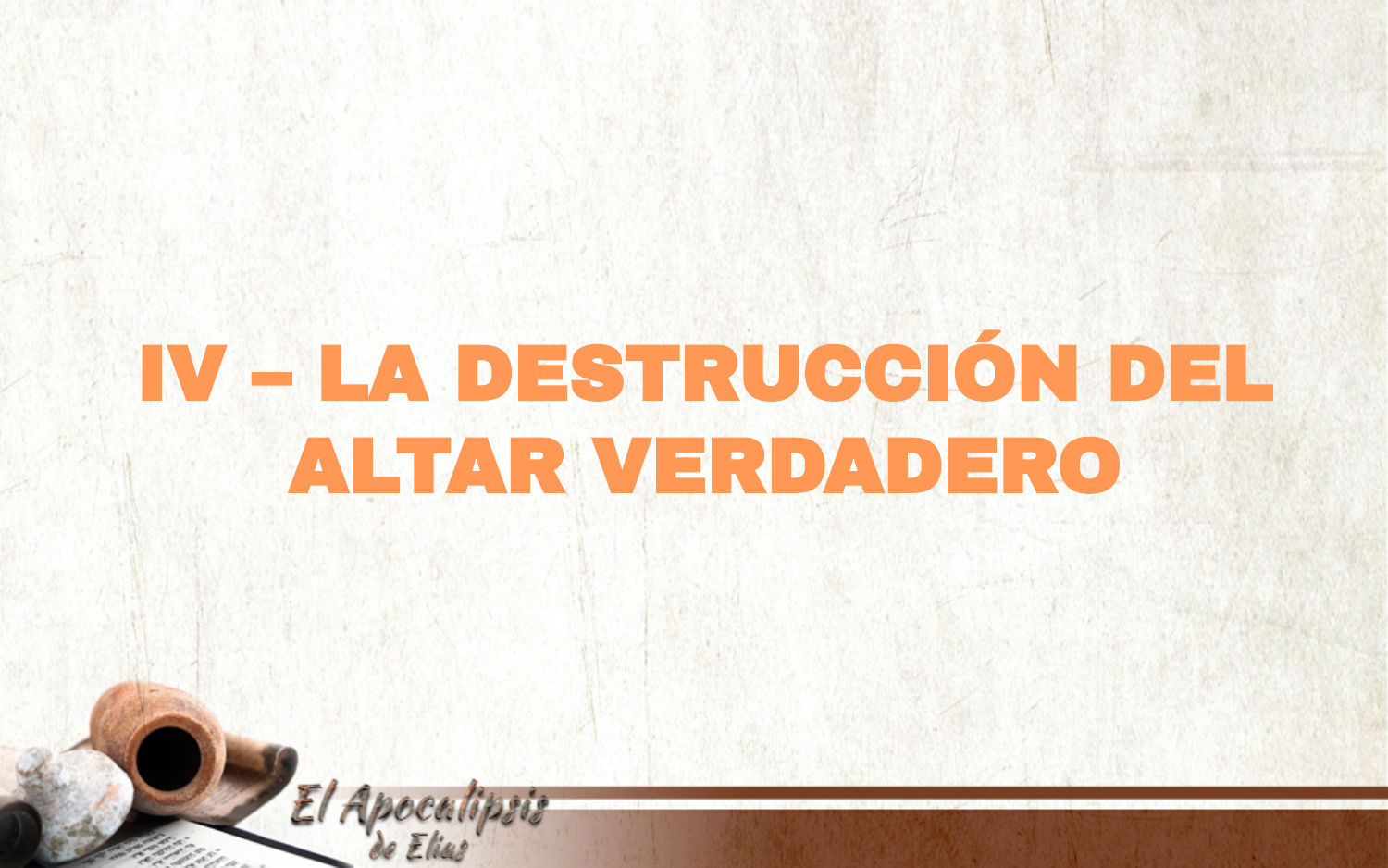

IV – LA DESTRUCCIÓN DEL ALTAR VERDADERO